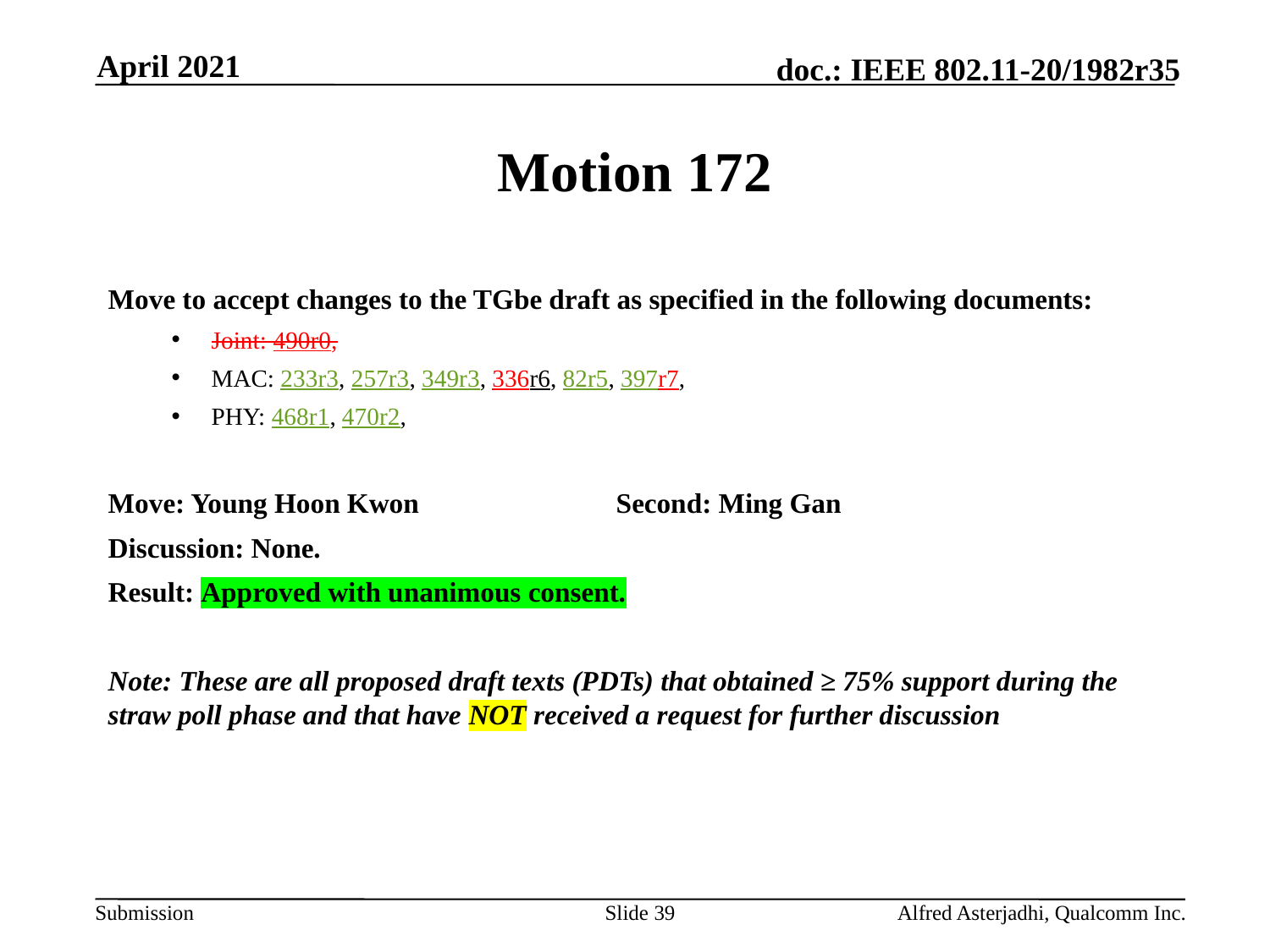

April 2021
# Motion 172
Move to accept changes to the TGbe draft as specified in the following documents:
Joint: 490r0,
MAC: 233r3, 257r3, 349r3, 336r6, 82r5, 397r7,
PHY: 468r1, 470r2,

Move: Young Hoon Kwon		Second: Ming Gan
Discussion: None.
Result: Approved with unanimous consent.

Note: These are all proposed draft texts (PDTs) that obtained ≥ 75% support during the straw poll phase and that have NOT received a request for further discussion
Slide 39
Alfred Asterjadhi, Qualcomm Inc.